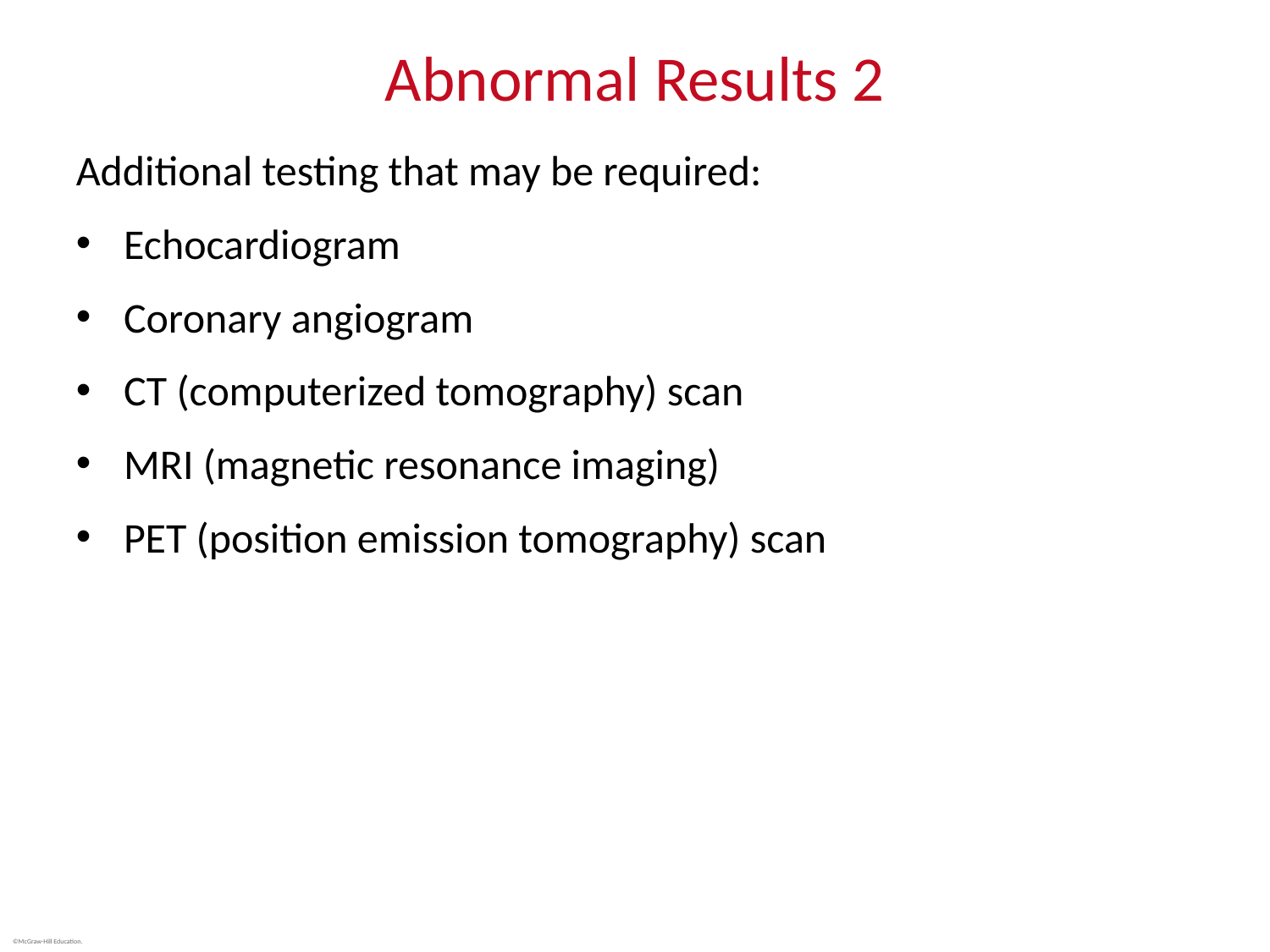

# Abnormal Results 2
Additional testing that may be required:
Echocardiogram
Coronary angiogram
CT (computerized tomography) scan
MRI (magnetic resonance imaging)
PET (position emission tomography) scan